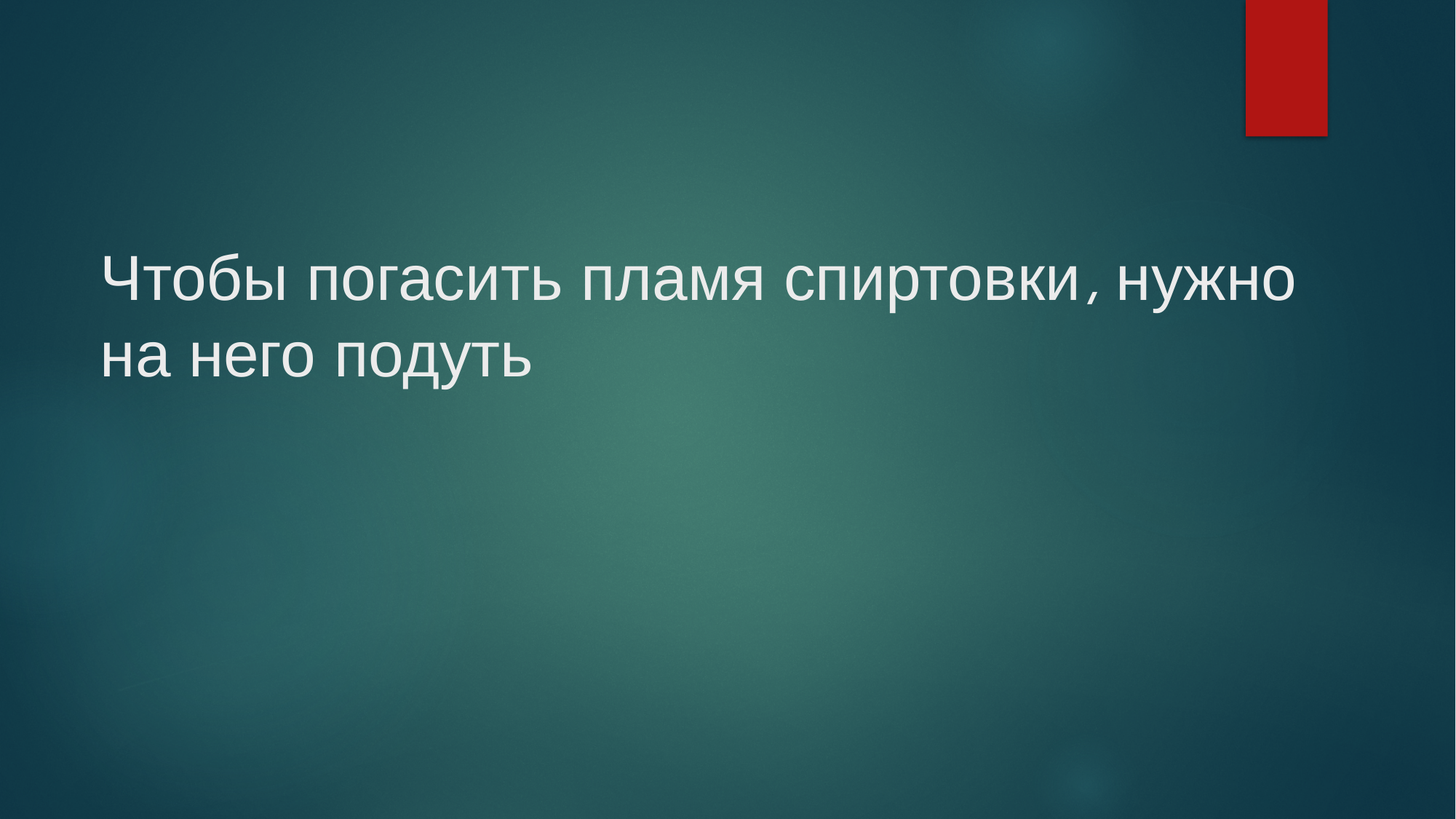

# Чтобы погасить пламя спиртовки, нужно на него подуть